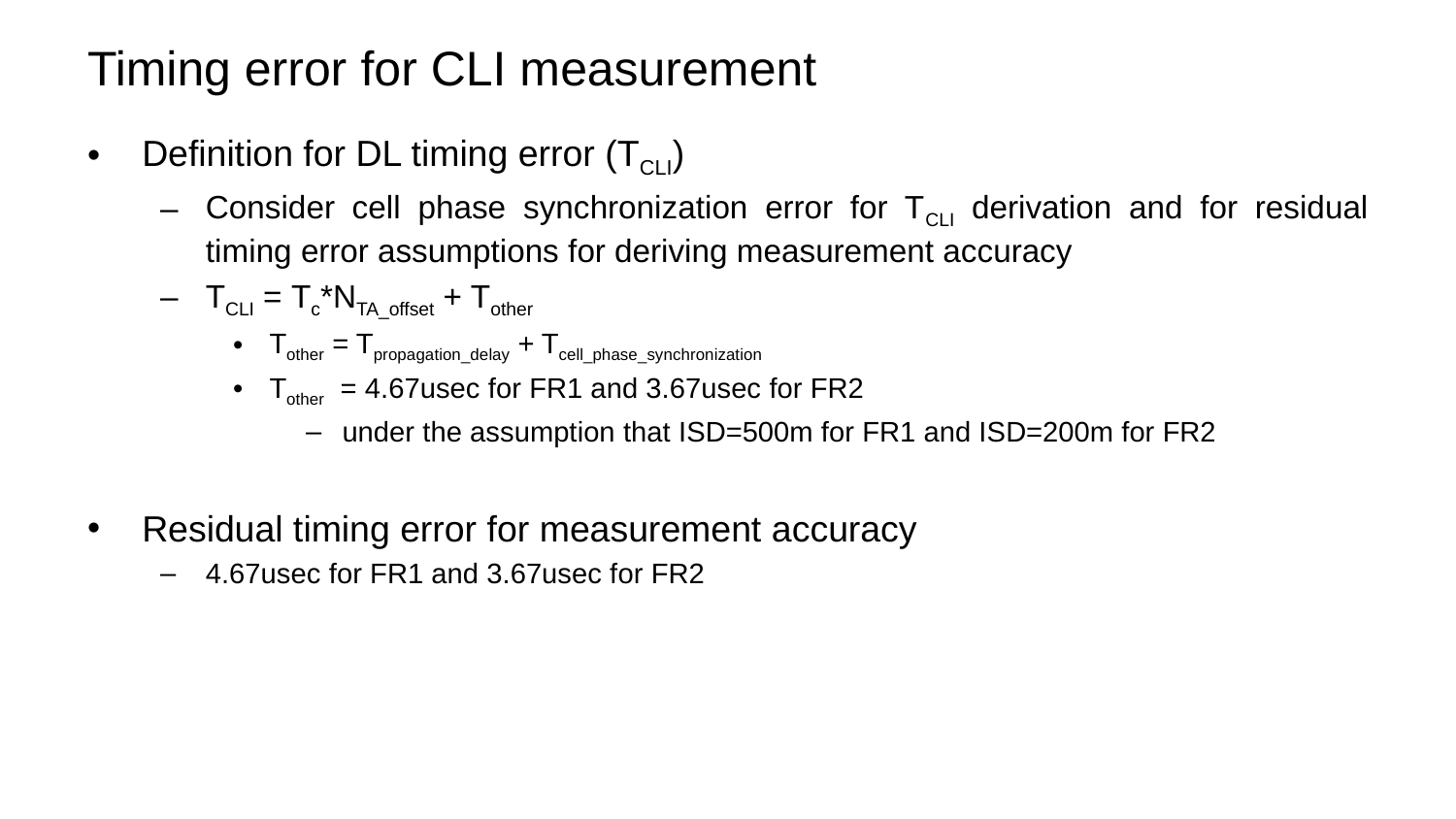

# Timing error for CLI measurement
Definition for DL timing error (TCLI)
Consider cell phase synchronization error for TCLI derivation and for residual timing error assumptions for deriving measurement accuracy
TCLI = Tc*NTA_offset + Tother
Tother = Tpropagation_delay + Tcell_phase_synchronization
Tother  = 4.67usec for FR1 and 3.67usec for FR2
under the assumption that ISD=500m for FR1 and ISD=200m for FR2

Residual timing error for measurement accuracy
4.67usec for FR1 and 3.67usec for FR2